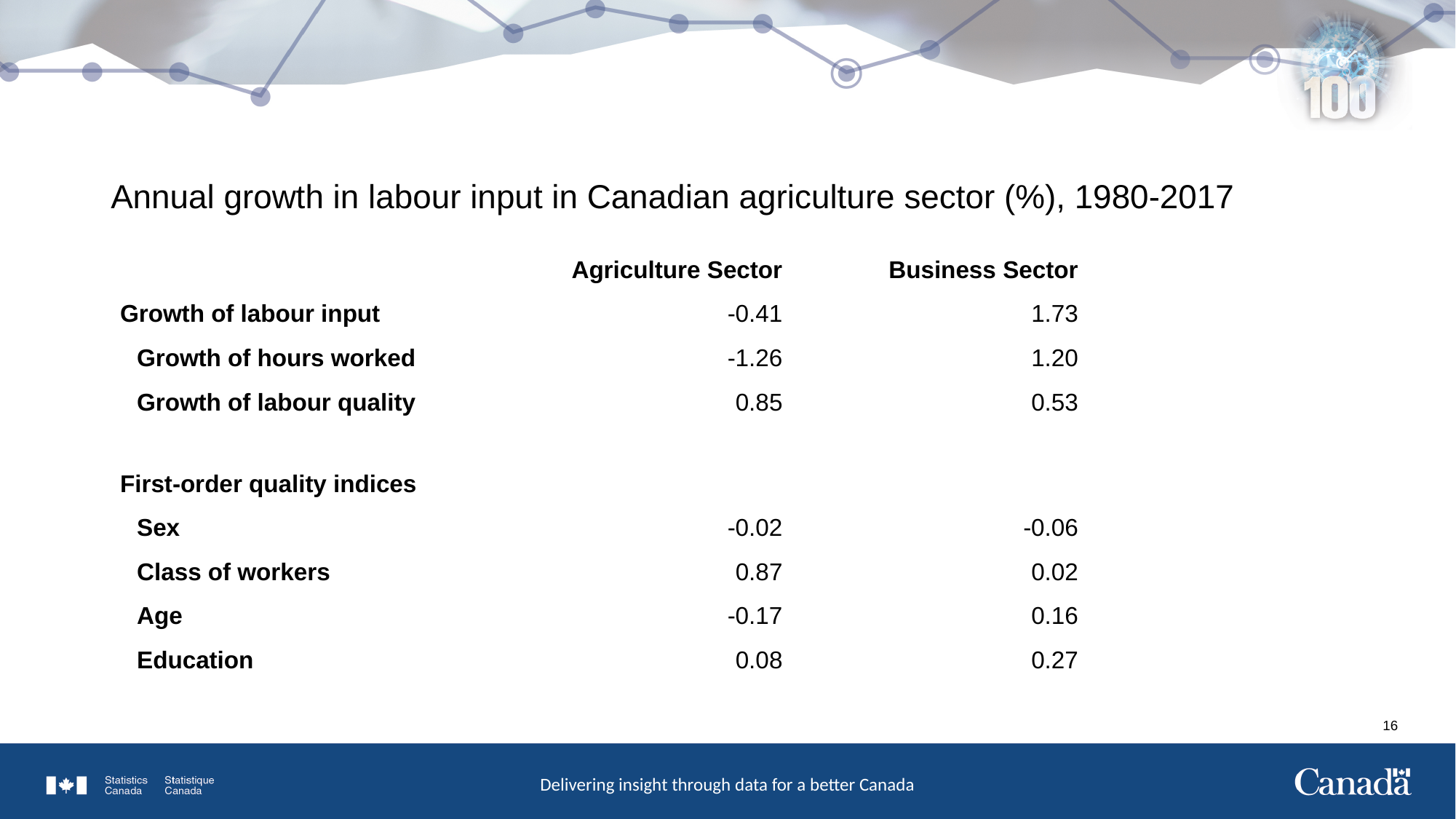

# Annual growth in labour input in Canadian agriculture sector (%), 1980-2017

|  | Agriculture Sector | Business Sector |
| --- | --- | --- |
| Growth of labour input | -0.41 | 1.73 |
| Growth of hours worked | -1.26 | 1.20 |
| Growth of labour quality | 0.85 | 0.53 |
|  |  |  |
| First-order quality indices |  |  |
| Sex | -0.02 | -0.06 |
| Class of workers | 0.87 | 0.02 |
| Age | -0.17 | 0.16 |
| Education | 0.08 | 0.27 |
16